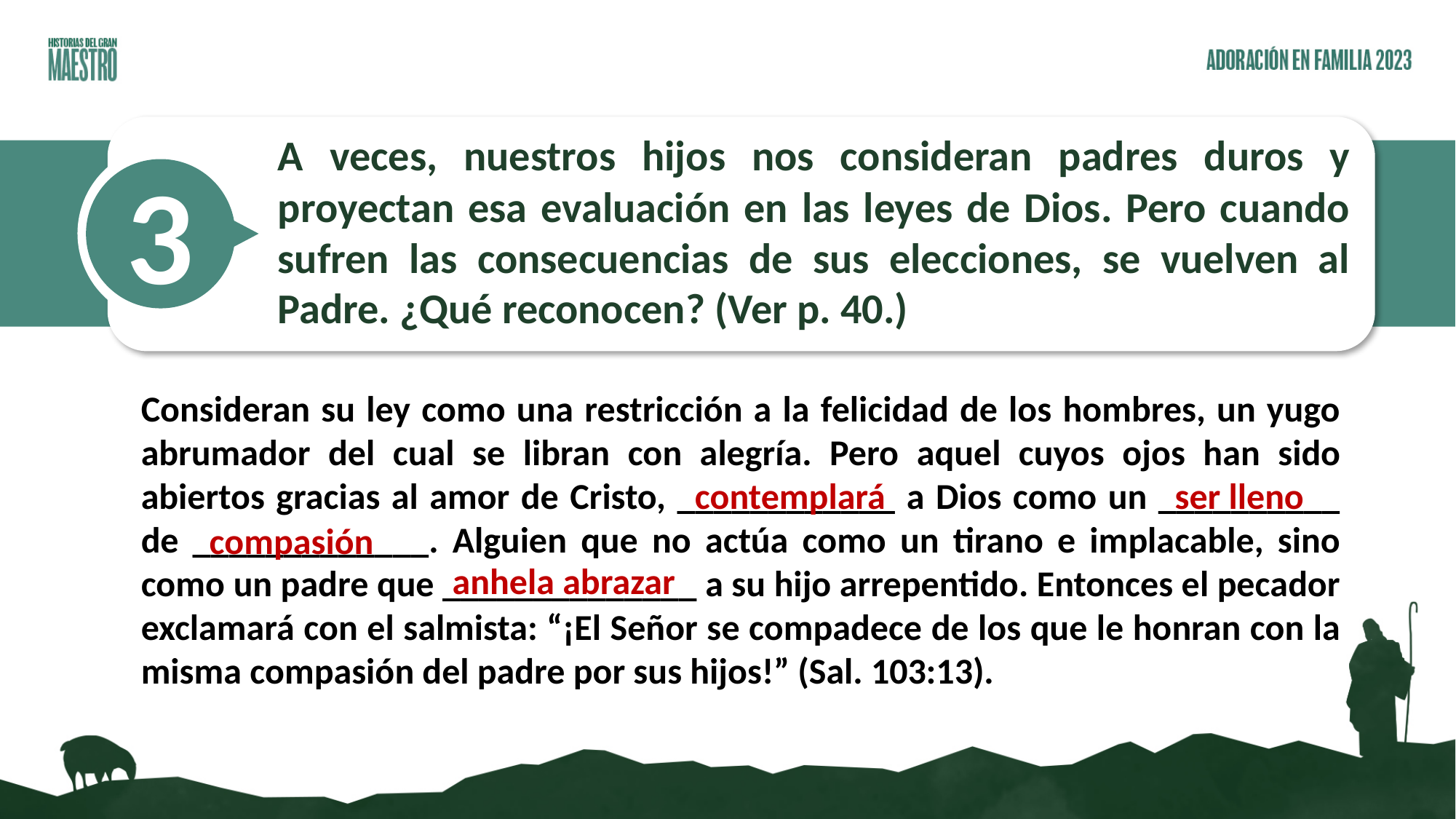

A veces, nuestros hijos nos consideran padres duros y proyectan esa evaluación en las leyes de Dios. Pero cuando sufren las consecuencias de sus elecciones, se vuelven al Padre. ¿Qué reconocen? (Ver p. 40.)
3
Consideran su ley como una restricción a la felicidad de los hombres, un yugo abrumador del cual se libran con alegría. Pero aquel cuyos ojos han sido abiertos gracias al amor de Cristo, ____________ a Dios como un __________ de _____________. Alguien que no actúa como un tirano e implacable, sino como un padre que ______________ a su hijo arrepentido. Entonces el pecador exclamará con el salmista: “¡El Señor se compadece de los que le honran con la misma compasión del padre por sus hijos!” (Sal. 103:13).
ser lleno
contemplará
compasión
anhela abrazar